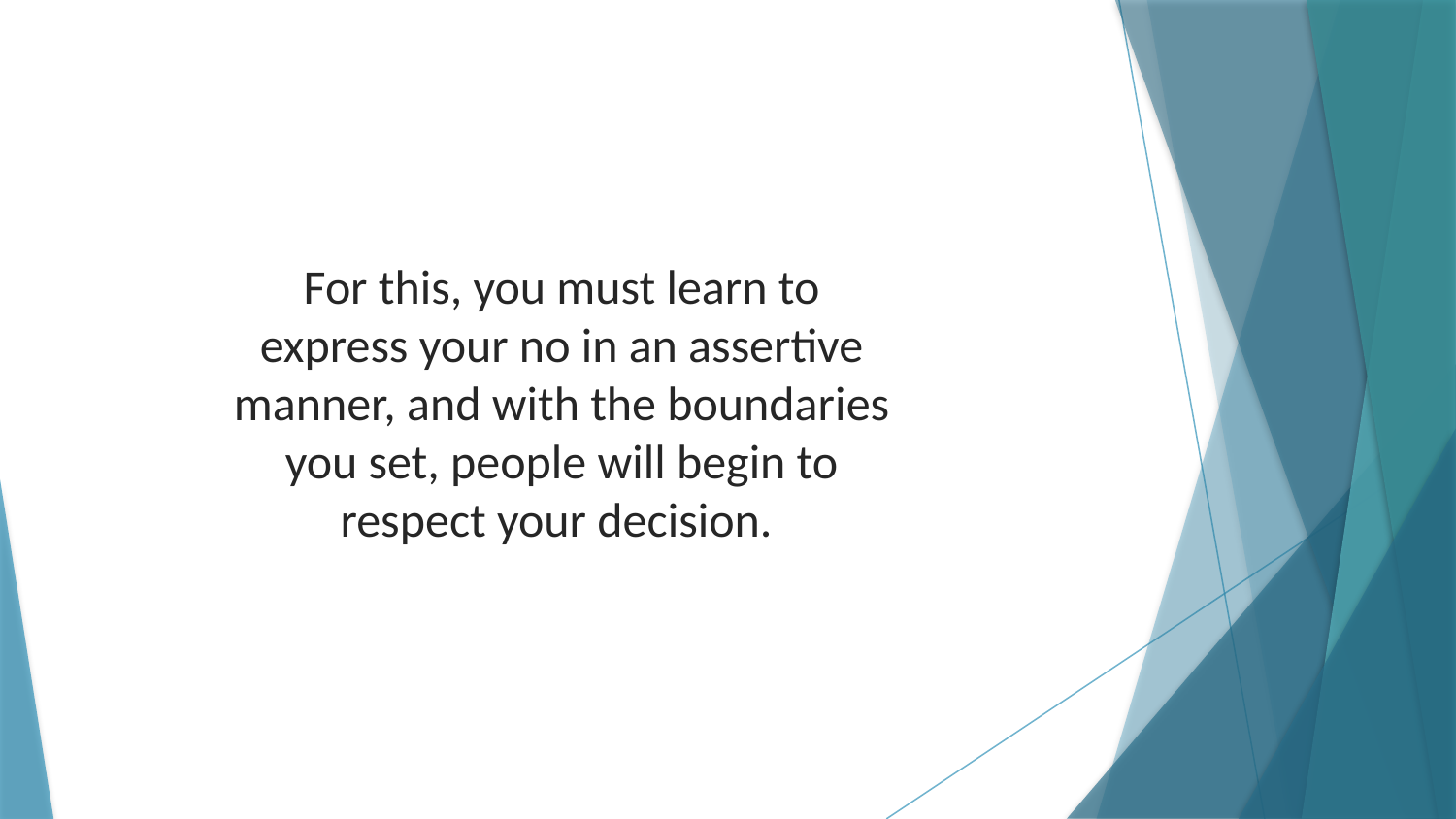

For this, you must learn to express your no in an assertive manner, and with the boundaries you set, people will begin to respect your decision.